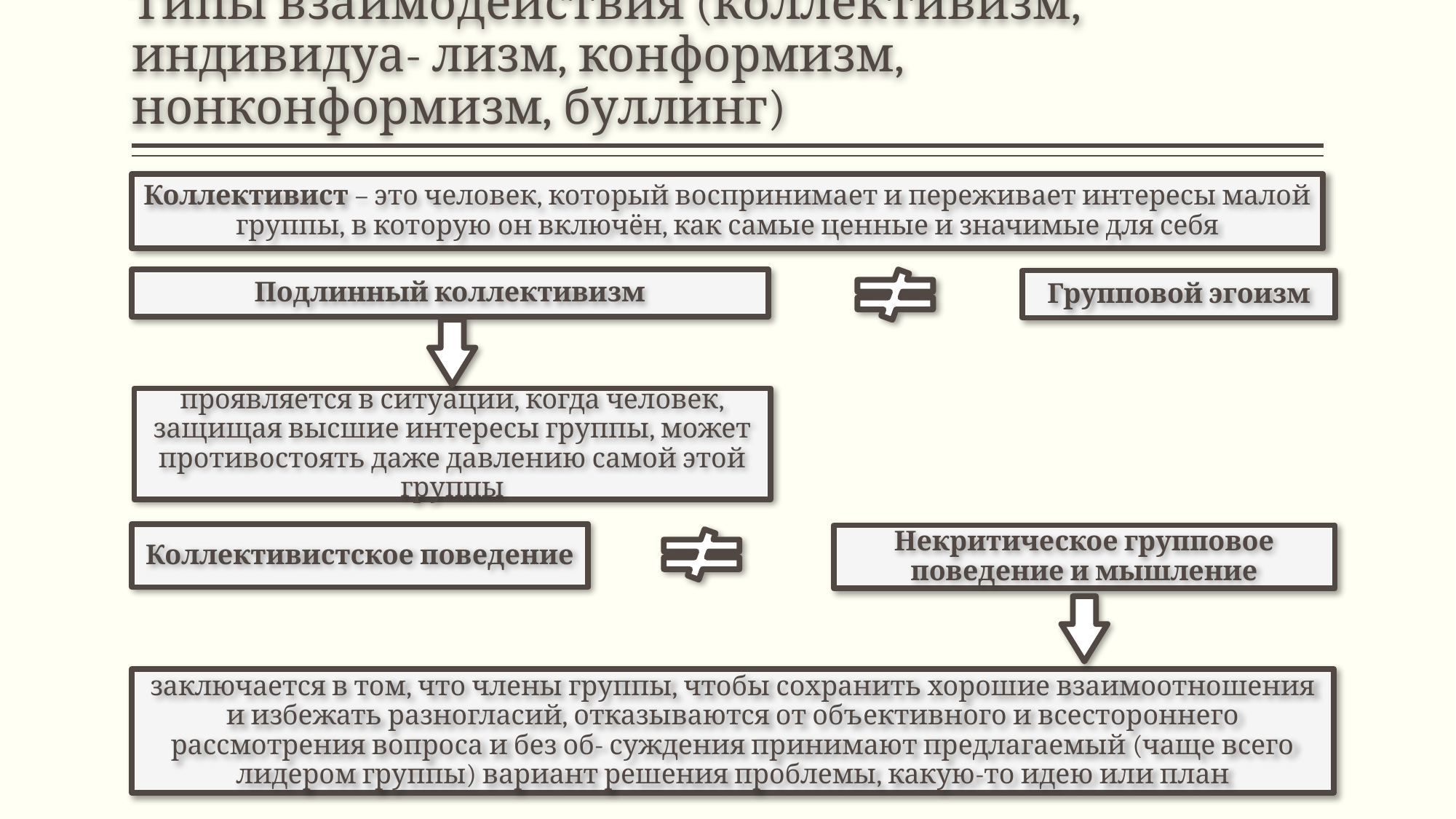

# Типы взаимодействия (коллективизм, индивидуа- лизм, конформизм, нонконформизм, буллинг)

Коллективист – это человек, который воспринимает и переживает интересы малой группы, в которую он включён, как самые ценные и значимые для себя

Подлинный коллективизм

Групповой эгоизм

проявляется в ситуации, когда человек, защищая высшие интересы группы, может противостоять даже давлению самой этой группы

Коллективистское поведение

Некритическое групповое поведение и мышление

заключается в том, что члены группы, чтобы сохранить хорошие взаимоотношения и избежать разногласий, отказываются от объективного и всестороннего рассмотрения вопроса и без об- суждения принимают предлагаемый (чаще всего лидером группы) вариант решения проблемы, какую-то идею или план